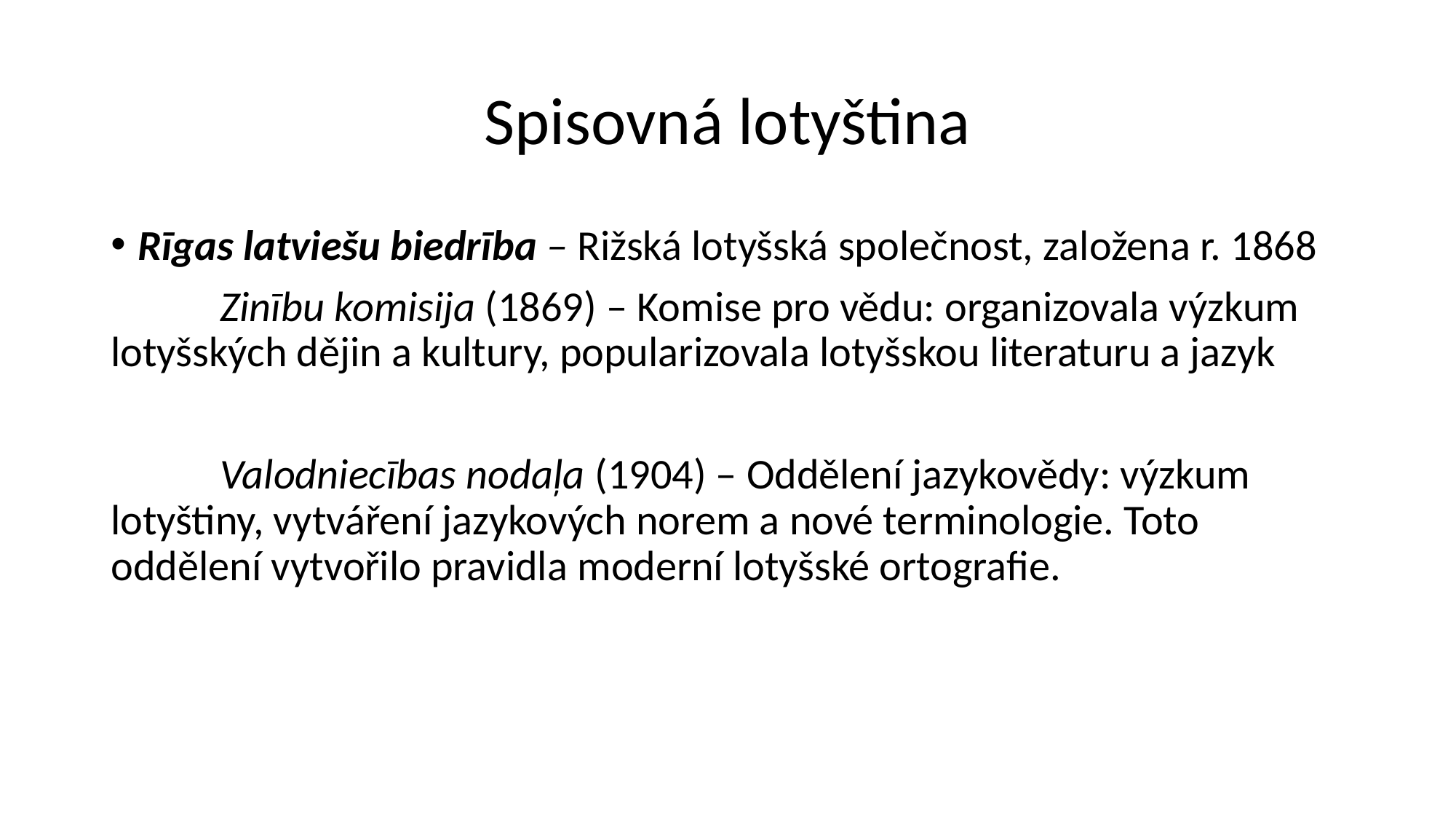

# Spisovná lotyština
Rīgas latviešu biedrība – Rižská lotyšská společnost, založena r. 1868
	Zinību komisija (1869) – Komise pro vědu: organizovala výzkum lotyšských dějin a kultury, popularizovala lotyšskou literaturu a jazyk

	Valodniecības nodaļa (1904) – Oddělení jazykovědy: výzkum lotyštiny, vytváření jazykových norem a nové terminologie. Toto oddělení vytvořilo pravidla moderní lotyšské ortografie.